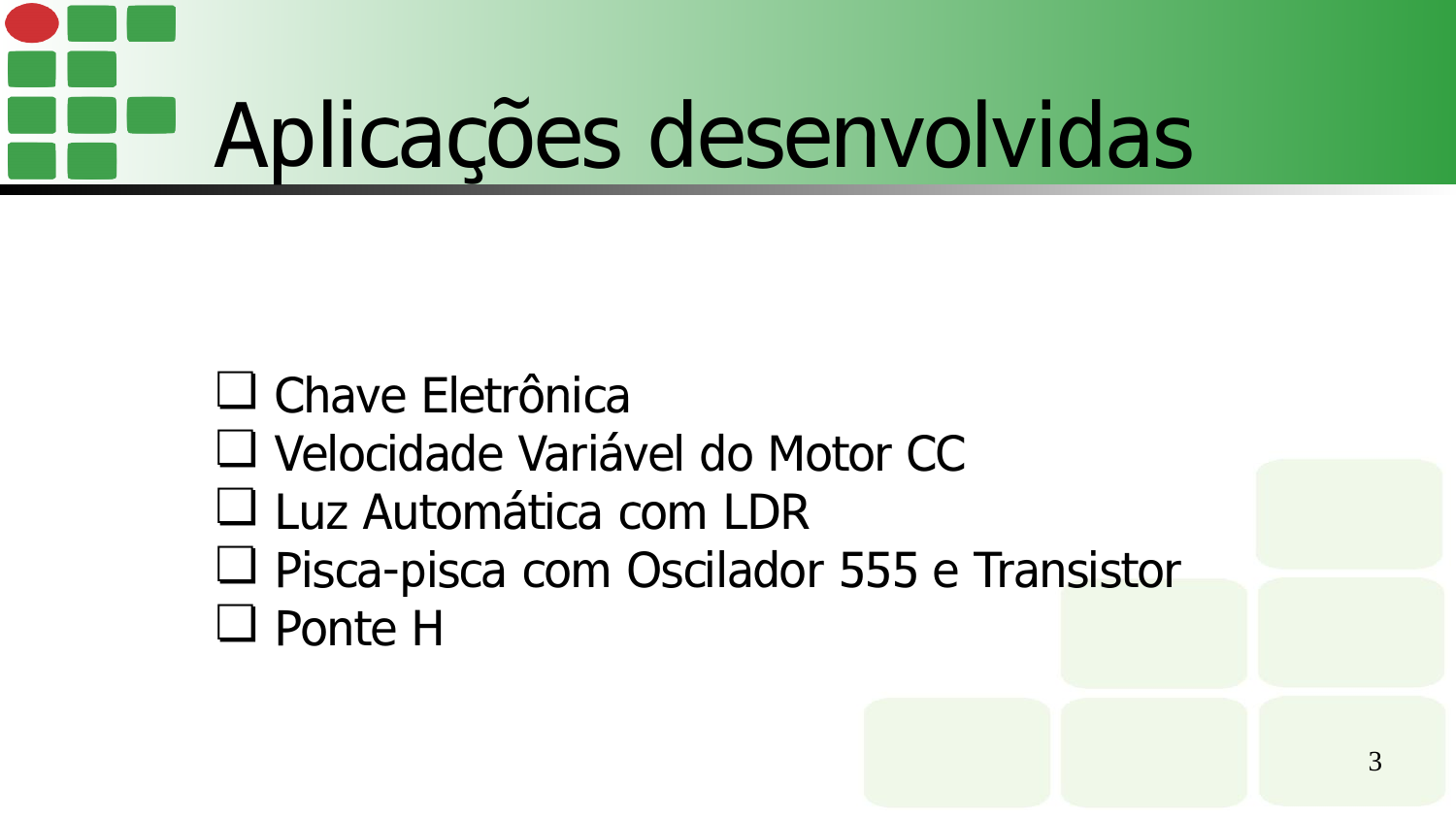

Aplicações desenvolvidas

Chave Eletrônica
Velocidade Variável do Motor CC
Luz Automática com LDR
Pisca-pisca com Oscilador 555 e Transistor
Ponte H

3